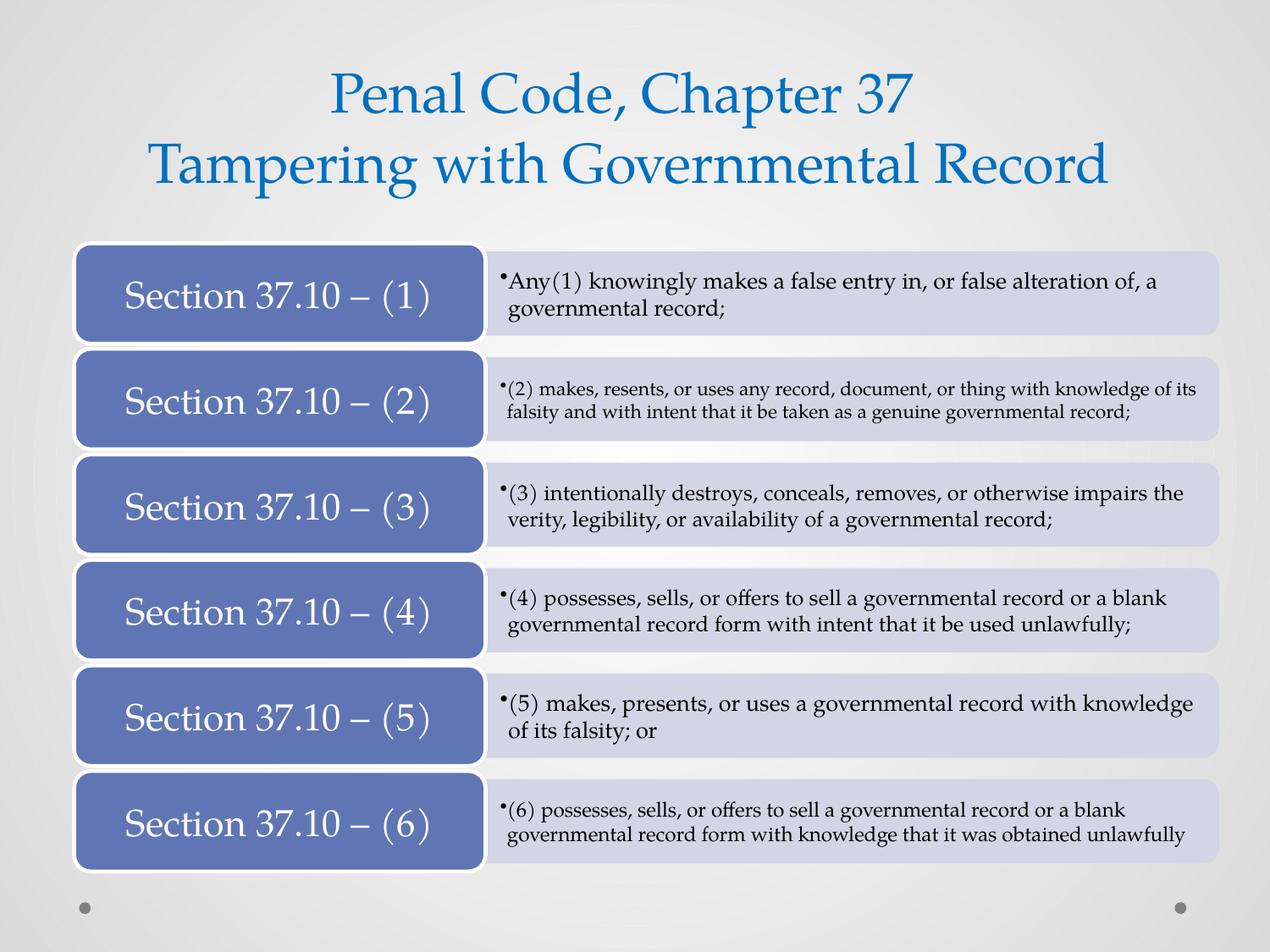

# Penal Code, Chapter 37 Tampering with Governmental Record
Section 37.10 – (1)
Any(1) knowingly makes a false entry in, or false alteration of, a governmental record;
Section 37.10 – (2)
(2) makes, resents, or uses any record, document, or thing with knowledge of its falsity and with intent that it be taken as a genuine governmental record;
Section 37.10 – (3)
Section 37.10 – (4)
(4) possesses, sells, or offers to sell a governmental record or a blank governmental record form with intent that it be used unlawfully;
(3) intentionally destroys, conceals, removes, or otherwise impairs the verity, legibility, or availability of a governmental record;
Section 37.10 – (5)
(5) makes, presents, or uses a governmental record with knowledge of its falsity; or
Section 37.10 – (6)
(6) possesses, sells, or offers to sell a governmental record or a blank governmental record form with knowledge that it was obtained unlawfully